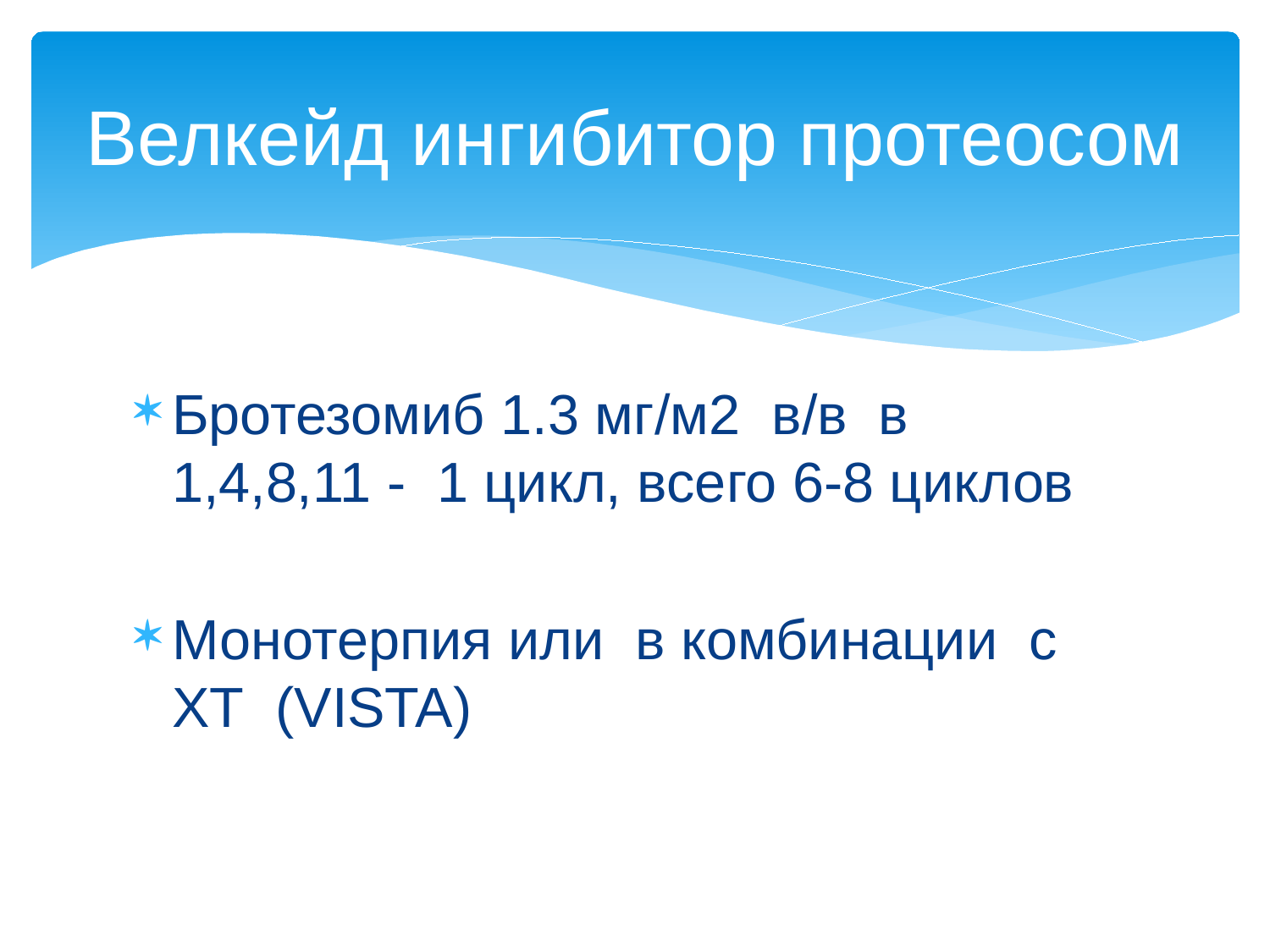

# Велкейд ингибитор протеосом
Бротезомиб 1.3 мг/м2  в/в  в  1,4,8,11 -  1 цикл, всего 6-8 циклов

Монотерпия или  в комбинации  с ХТ  (VISTA)